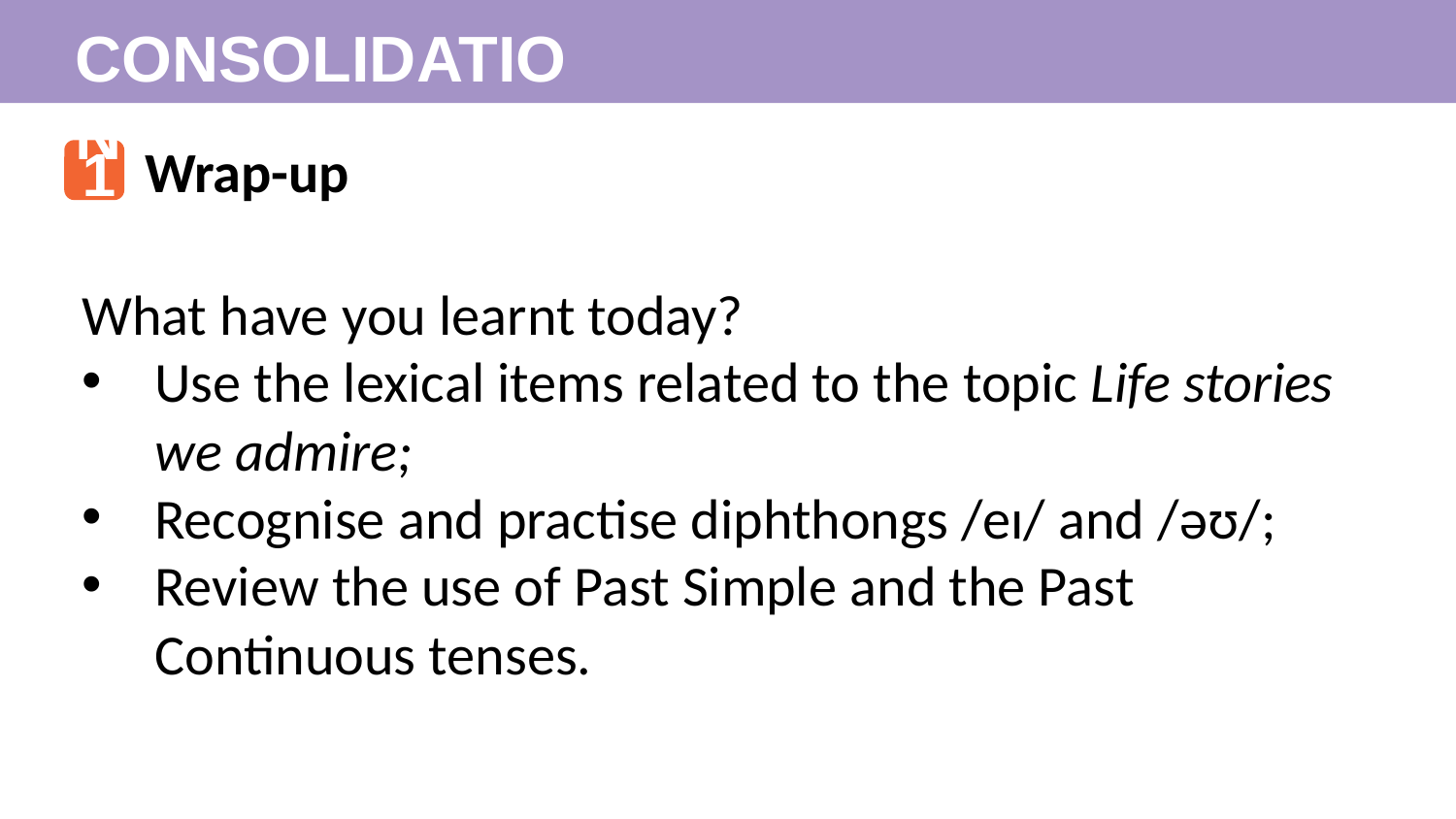

CONSOLIDATION
1
Wrap-up

What have you learnt today?
Use the lexical items related to the topic Life stories we admire;
Recognise and practise diphthongs /eɪ/ and /əʊ/;
Review the use of Past Simple and the Past Continuous tenses.